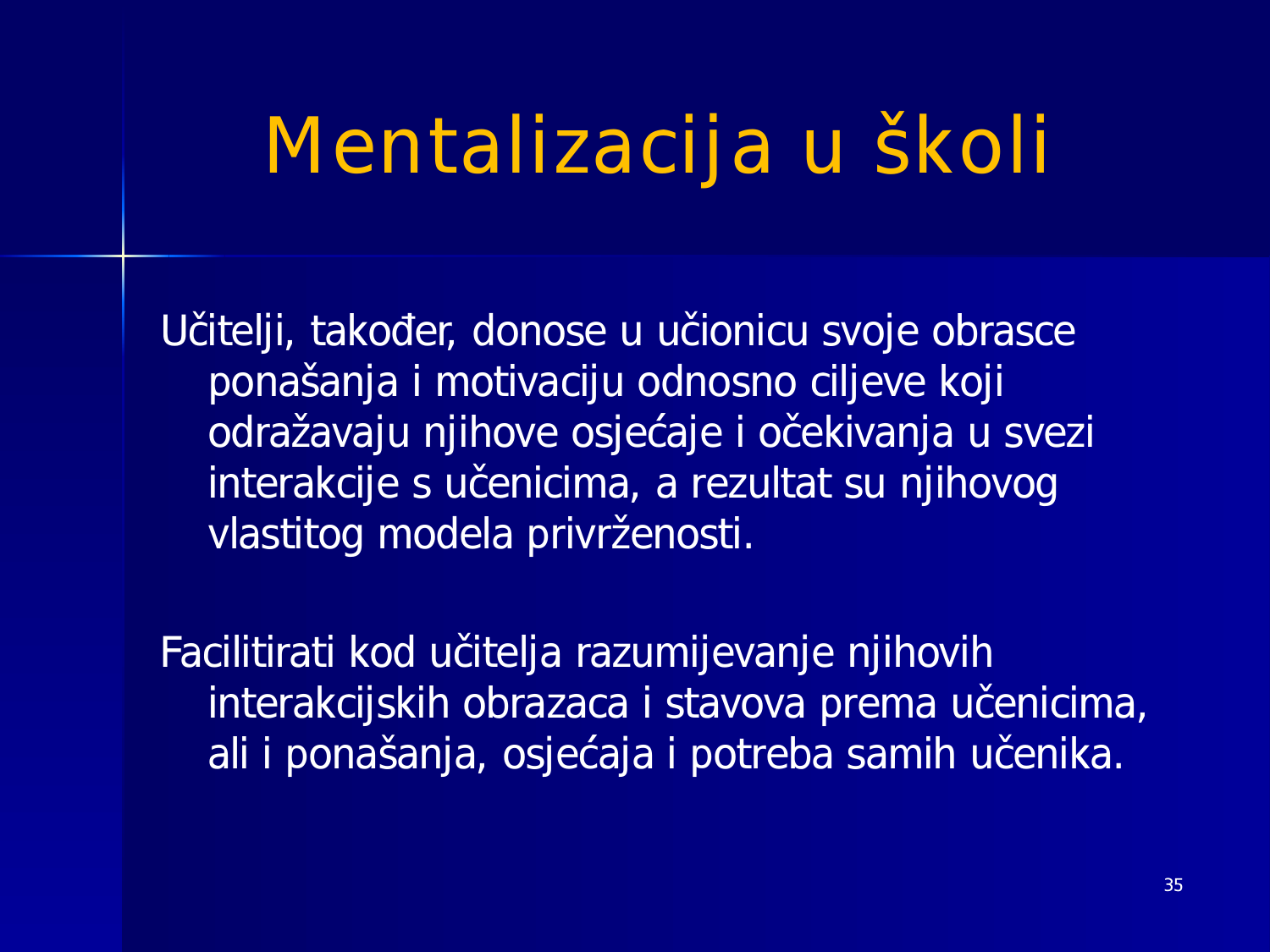

# Mentalizacija u školi

Učitelji, također, donose u učionicu svoje obrasce ponašanja i motivaciju odnosno ciljeve koji odražavaju njihove osjećaje i očekivanja u svezi interakcije s učenicima, a rezultat su njihovog vlastitog modela privrženosti.

Facilitirati kod učitelja razumijevanje njihovih interakcijskih obrazaca i stavova prema učenicima, ali i ponašanja, osjećaja i potreba samih učenika.
35